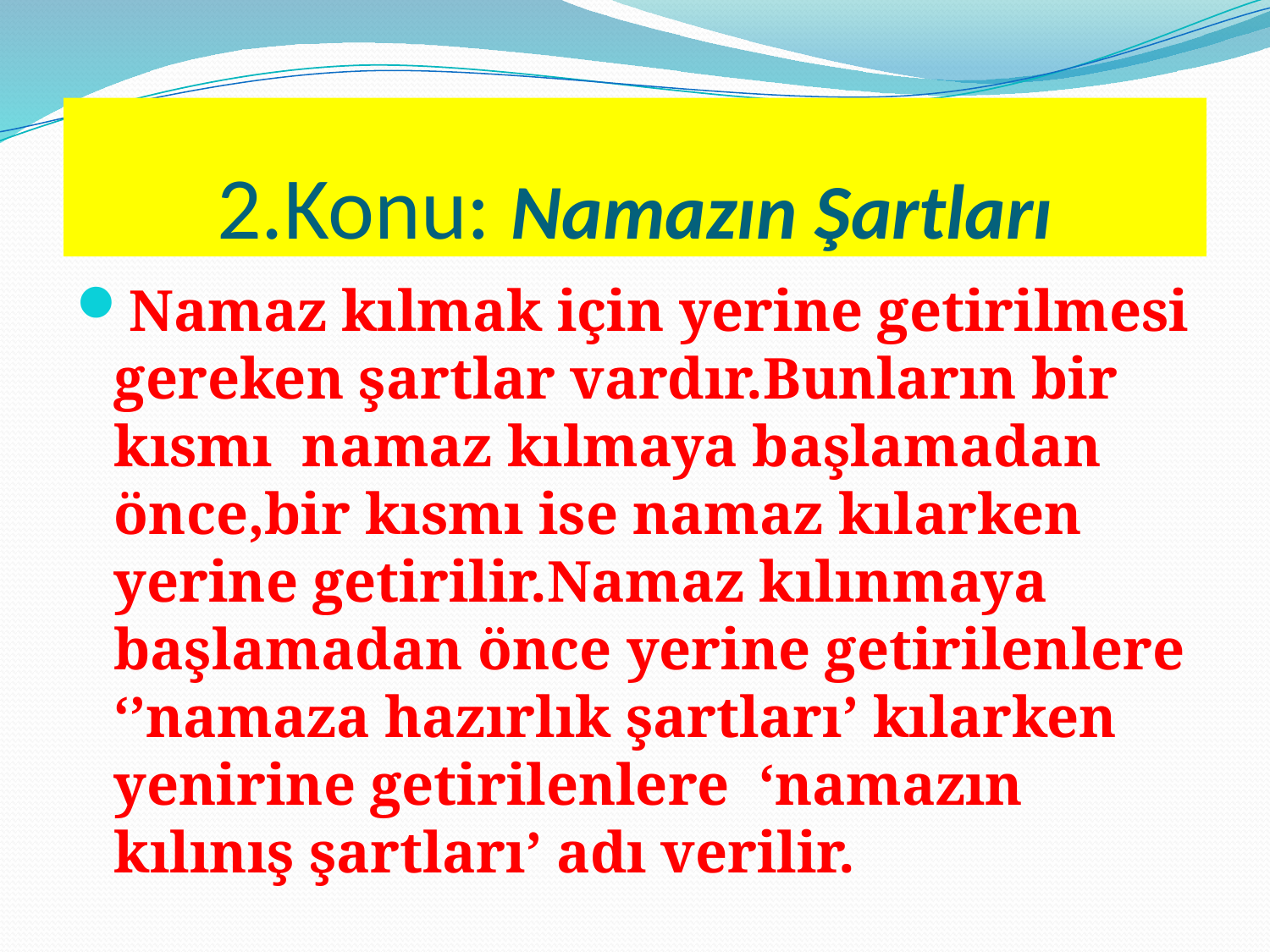

# 2.Konu: Namazın Şartları
Namaz kılmak için yerine getirilmesi gereken şartlar vardır.Bunların bir kısmı  namaz kılmaya başlamadan önce,bir kısmı ise namaz kılarken yerine getirilir.Namaz kılınmaya başlamadan önce yerine getirilenlere ‘’namaza hazırlık şartları’ kılarken yenirine getirilenlere  ‘namazın kılınış şartları’ adı verilir.